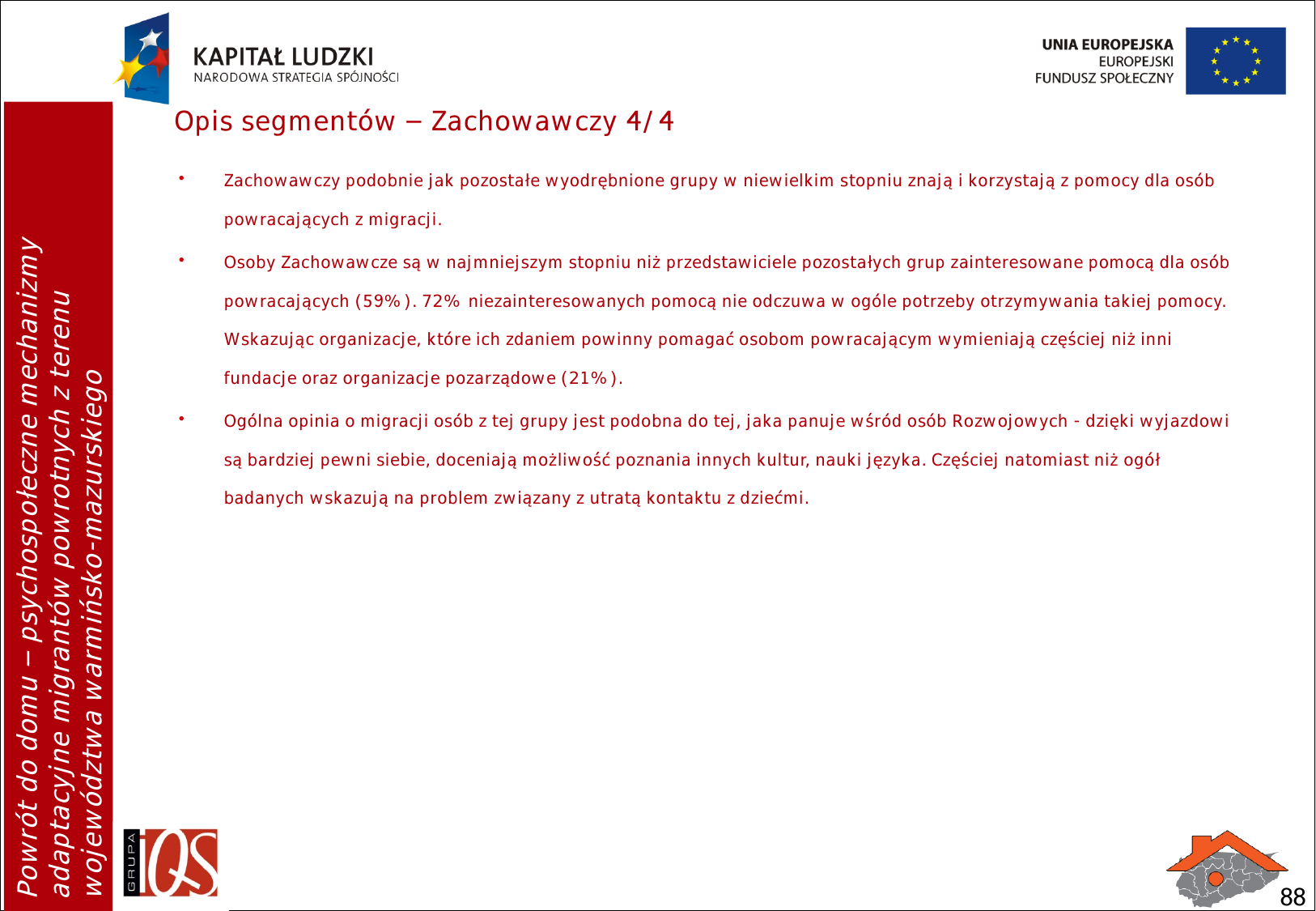

Opis segmentów – Zachowawczy 4/4
Zachowawczy podobnie jak pozostałe wyodrębnione grupy w niewielkim stopniu znają i korzystają z pomocy dla osób powracających z migracji.
Osoby Zachowawcze są w najmniejszym stopniu niż przedstawiciele pozostałych grup zainteresowane pomocą dla osób powracających (59%). 72% niezainteresowanych pomocą nie odczuwa w ogóle potrzeby otrzymywania takiej pomocy. Wskazując organizacje, które ich zdaniem powinny pomagać osobom powracającym wymieniają częściej niż inni fundacje oraz organizacje pozarządowe (21%).
Ogólna opinia o migracji osób z tej grupy jest podobna do tej, jaka panuje wśród osób Rozwojowych - dzięki wyjazdowi są bardziej pewni siebie, doceniają możliwość poznania innych kultur, nauki języka. Częściej natomiast niż ogół badanych wskazują na problem związany z utratą kontaktu z dziećmi.
88